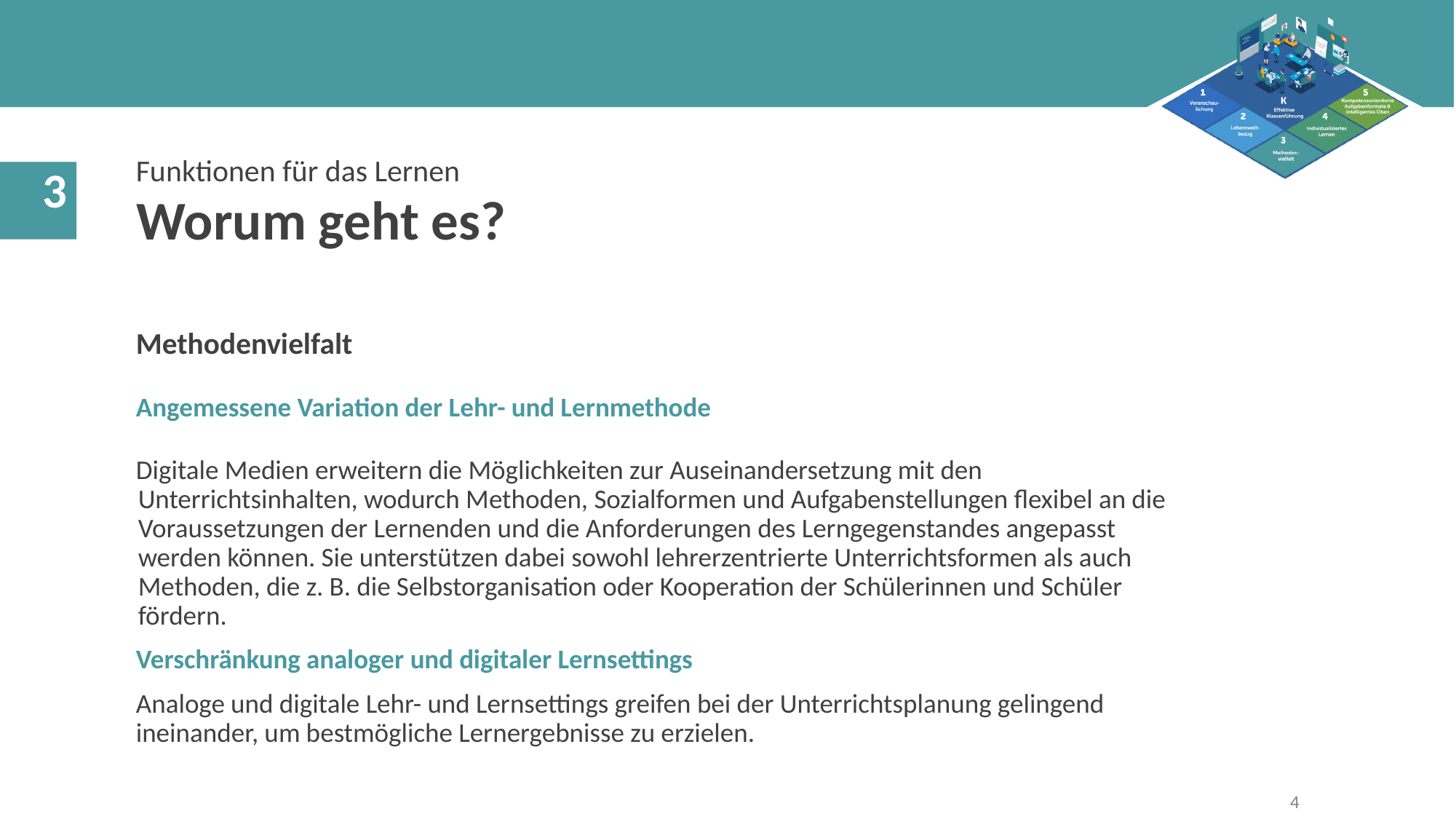

Funktionen für das Lernen
Worum geht es?
Methodenvielfalt
Angemessene Variation der Lehr- und Lernmethode
Digitale Medien erweitern die Möglichkeiten zur Auseinandersetzung mit den Unterrichtsinhalten, wodurch Methoden, Sozialformen und Aufgabenstellungen flexibel an die Voraussetzungen der Lernenden und die Anforderungen des Lerngegenstandes angepasst werden können. Sie unterstützen dabei sowohl lehrerzentrierte Unterrichtsformen als auch Methoden, die z. B. die Selbstorganisation oder Kooperation der Schülerinnen und Schüler fördern.
Verschränkung analoger und digitaler Lernsettings
Analoge und digitale Lehr- und Lernsettings greifen bei der Unterrichtsplanung gelingend ineinander, um bestmögliche Lernergebnisse zu erzielen.

4